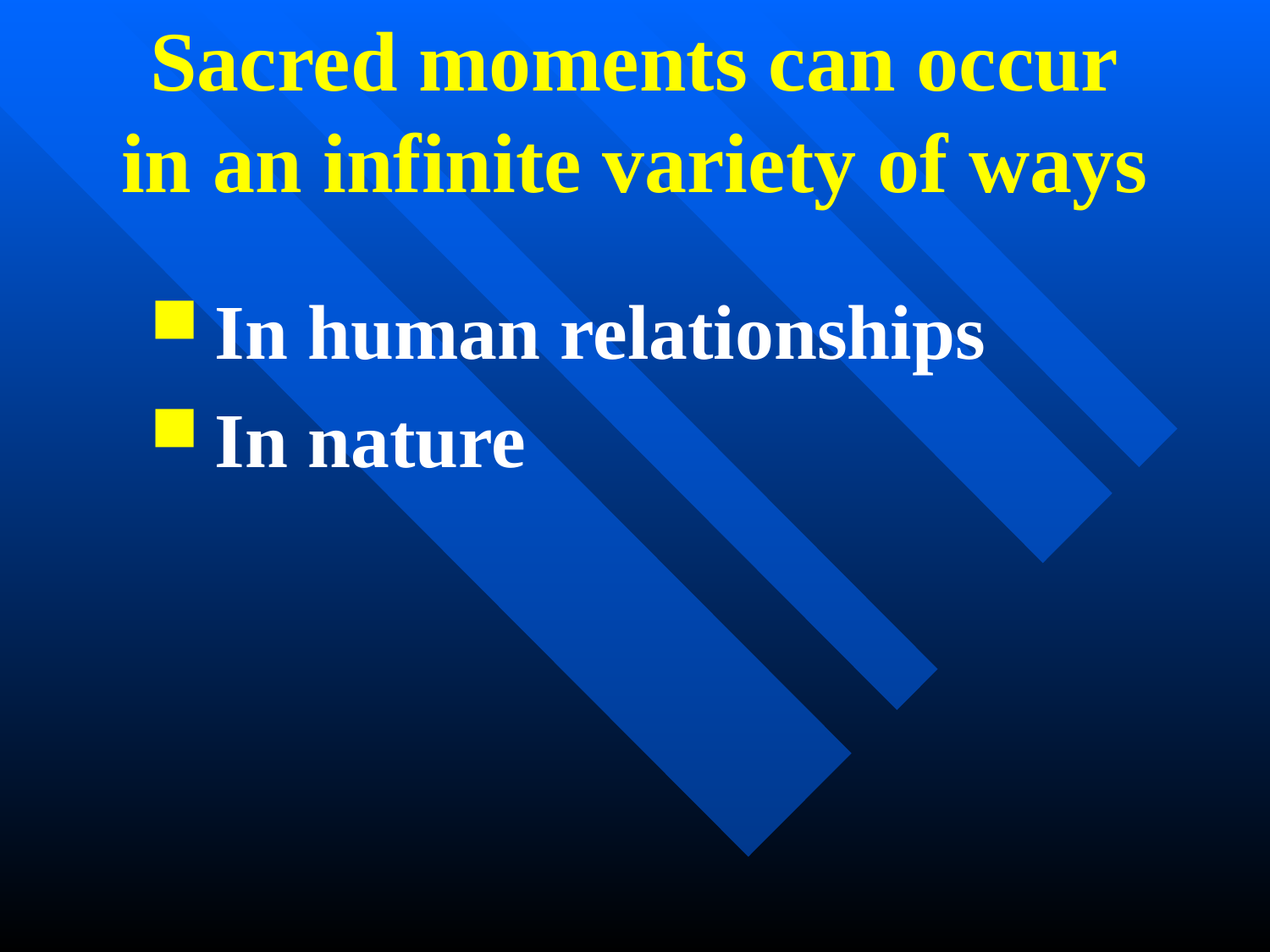

Sacred moments can occur
in an infinite variety of ways
In human relationships
In nature